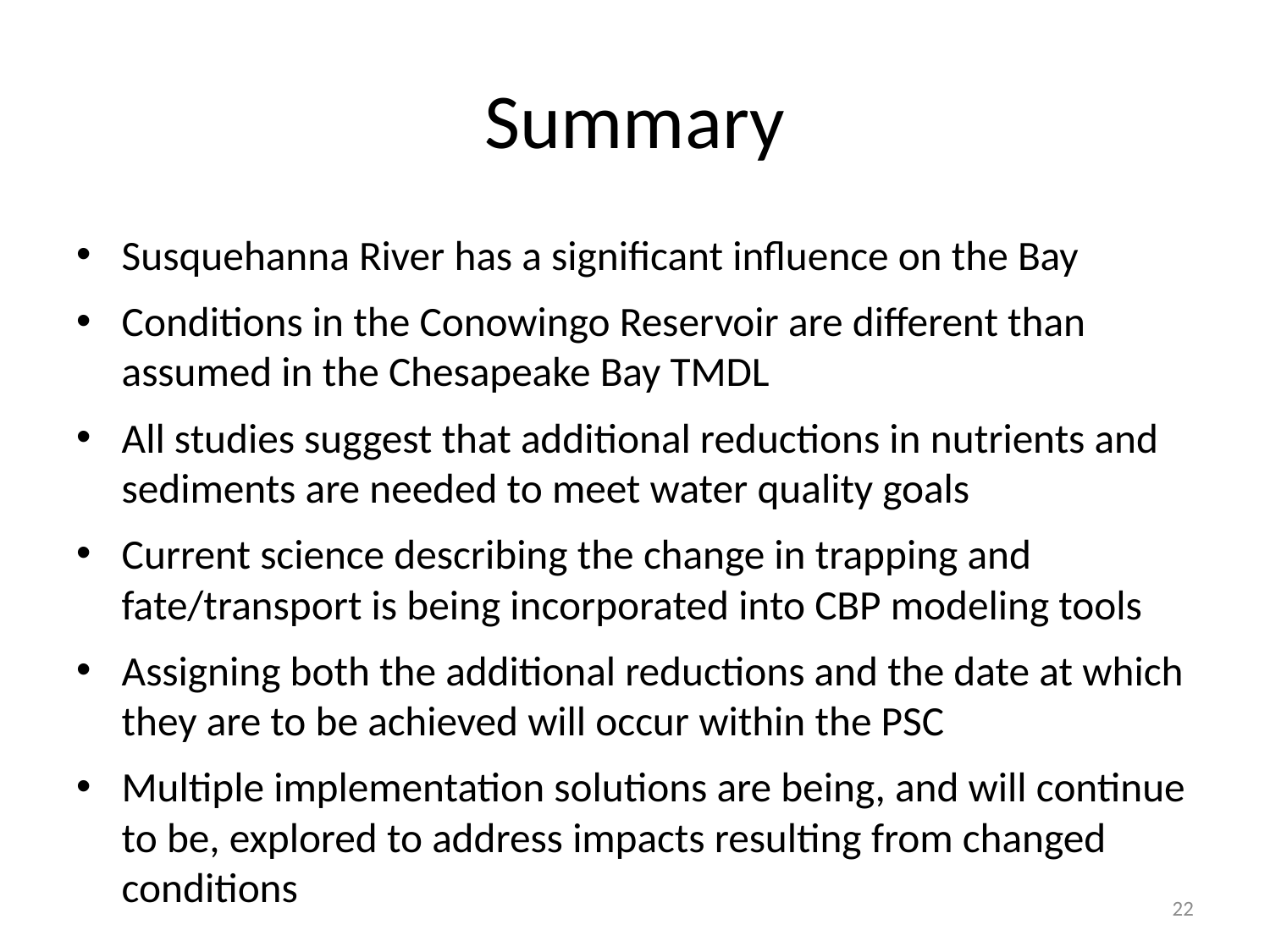

# Summary
Susquehanna River has a significant influence on the Bay
Conditions in the Conowingo Reservoir are different than assumed in the Chesapeake Bay TMDL
All studies suggest that additional reductions in nutrients and sediments are needed to meet water quality goals
Current science describing the change in trapping and fate/transport is being incorporated into CBP modeling tools
Assigning both the additional reductions and the date at which they are to be achieved will occur within the PSC
Multiple implementation solutions are being, and will continue to be, explored to address impacts resulting from changed conditions

22